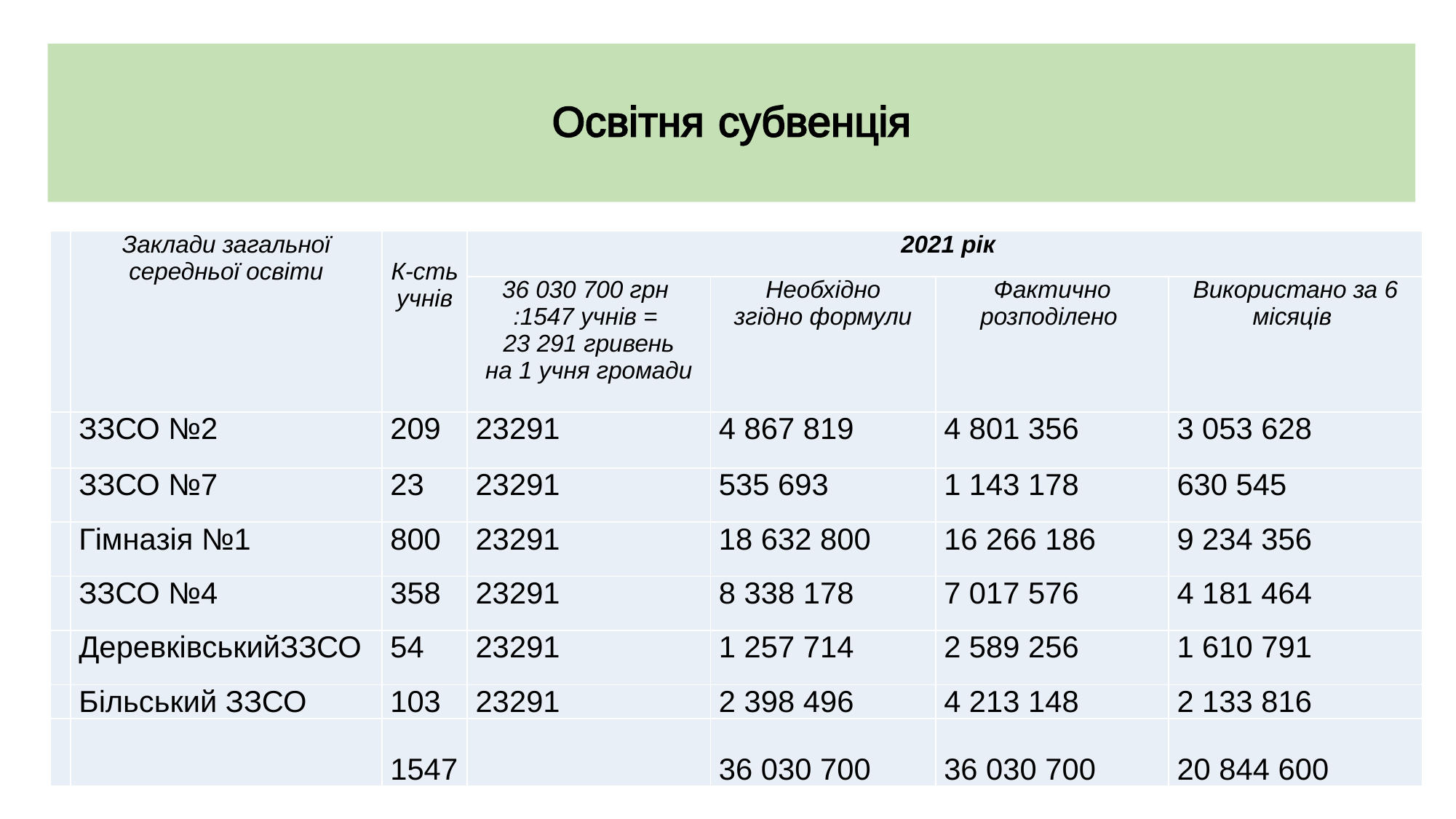

# Освітня субвенція
|  | Заклади загальної середньої освіти | К-сть учнів | 2021 рік |  |  |  |
| --- | --- | --- | --- | --- | --- | --- |
|  |  |  | 36 030 700 грн :1547 учнів = 23 291 гривень на 1 учня громади | Необхідно згідно формули | Фактично розподілено | Використано за 6 місяців |
|  | ЗЗСО №2 | 209 | 23291 | 4 867 819 | 4 801 356 | 3 053 628 |
|  | ЗЗСО №7 | 23 | 23291 | 535 693 | 1 143 178 | 630 545 |
|  | Гімназія №1 | 800 | 23291 | 18 632 800 | 16 266 186 | 9 234 356 |
|  | ЗЗСО №4 | 358 | 23291 | 8 338 178 | 7 017 576 | 4 181 464 |
|  | ДеревківськийЗЗСО | 54 | 23291 | 1 257 714 | 2 589 256 | 1 610 791 |
|  | Більський ЗЗСО | 103 | 23291 | 2 398 496 | 4 213 148 | 2 133 816 |
|  |  | 1547 |  | 36 030 700 | 36 030 700 | 20 844 600 |